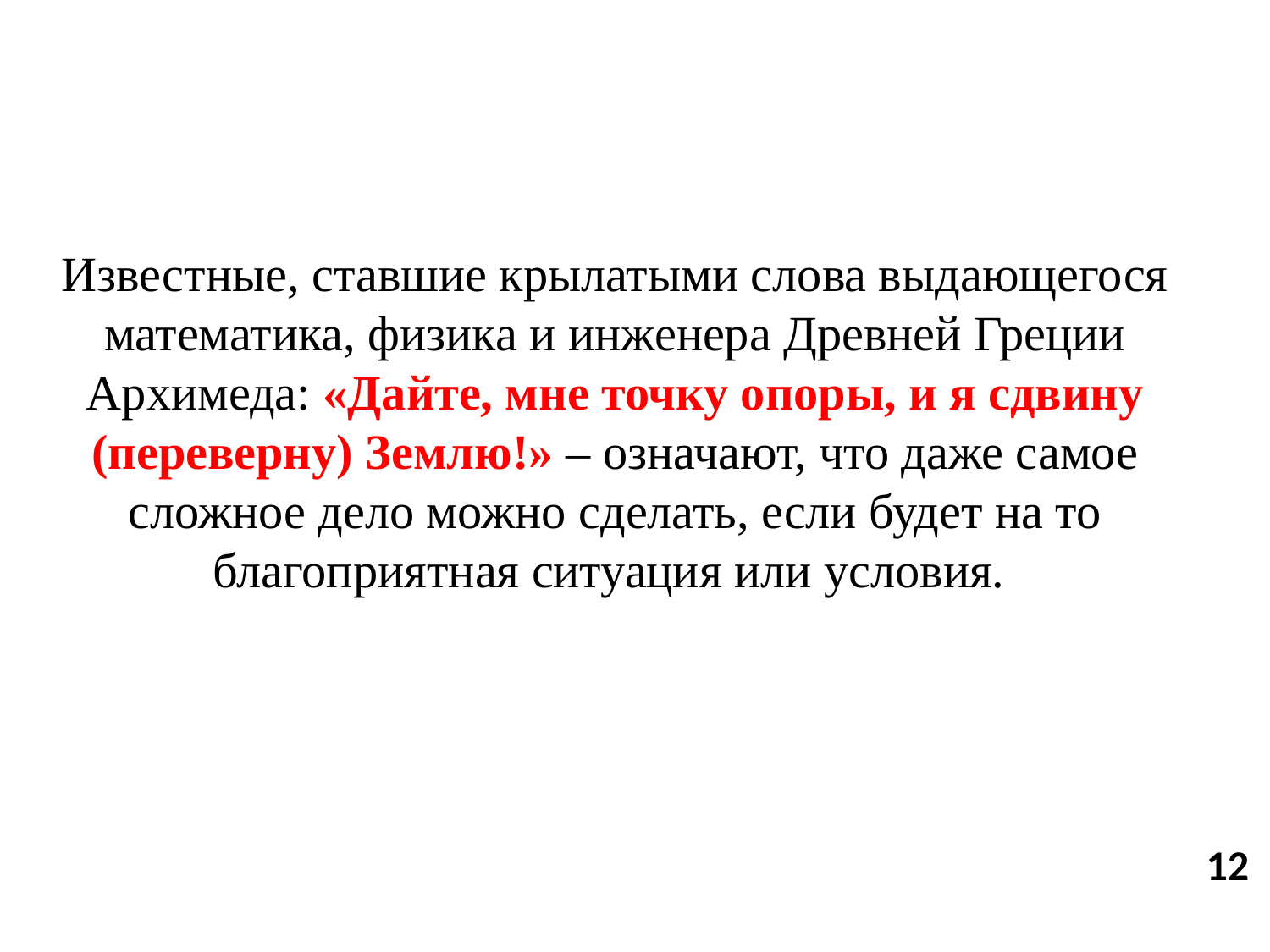

Известные, ставшие крылатыми слова выдающегося математика, физика и инженера Древней Греции Архимеда: «Дайте, мне точку опоры, и я сдвину (переверну) Землю!» – означают, что даже самое сложное дело можно сделать, если будет на то благоприятная ситуация или условия.
12